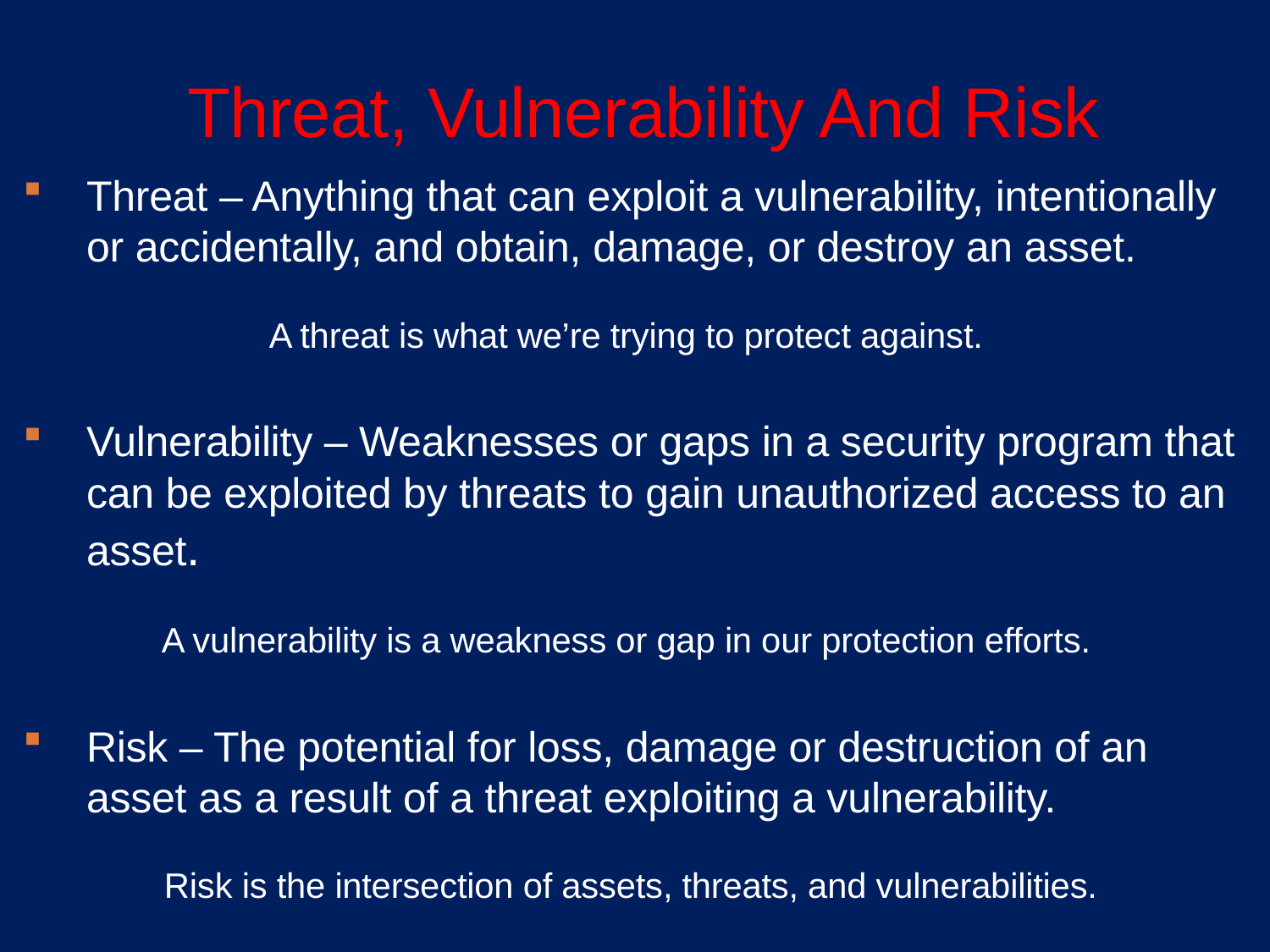

# Threat, Vulnerability And Risk
Threat – Anything that can exploit a vulnerability, intentionally or accidentally, and obtain, damage, or destroy an asset.

A threat is what we’re trying to protect against.

Vulnerability – Weaknesses or gaps in a security program that can be exploited by threats to gain unauthorized access to an asset.

A vulnerability is a weakness or gap in our protection efforts.

Risk – The potential for loss, damage or destruction of an asset as a result of a threat exploiting a vulnerability.

Risk is the intersection of assets, threats, and vulnerabilities.